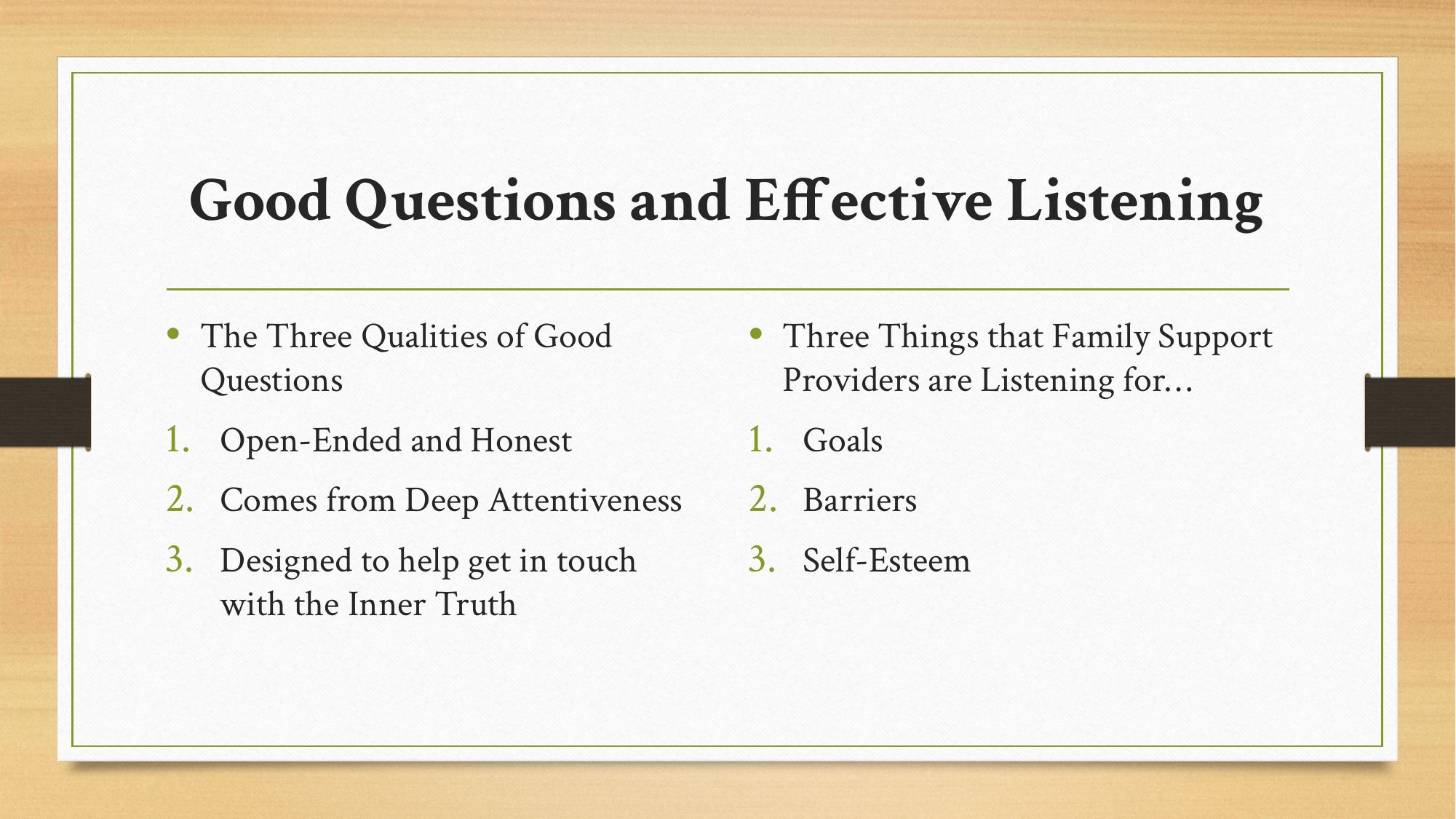

# Good Questions and Effective Listening
The Three Qualities of Good Questions
Open-Ended and Honest
Comes from Deep Attentiveness
Designed to help get in touch with the Inner Truth
Three Things that Family Support Providers are Listening for…
Goals
Barriers
Self-Esteem